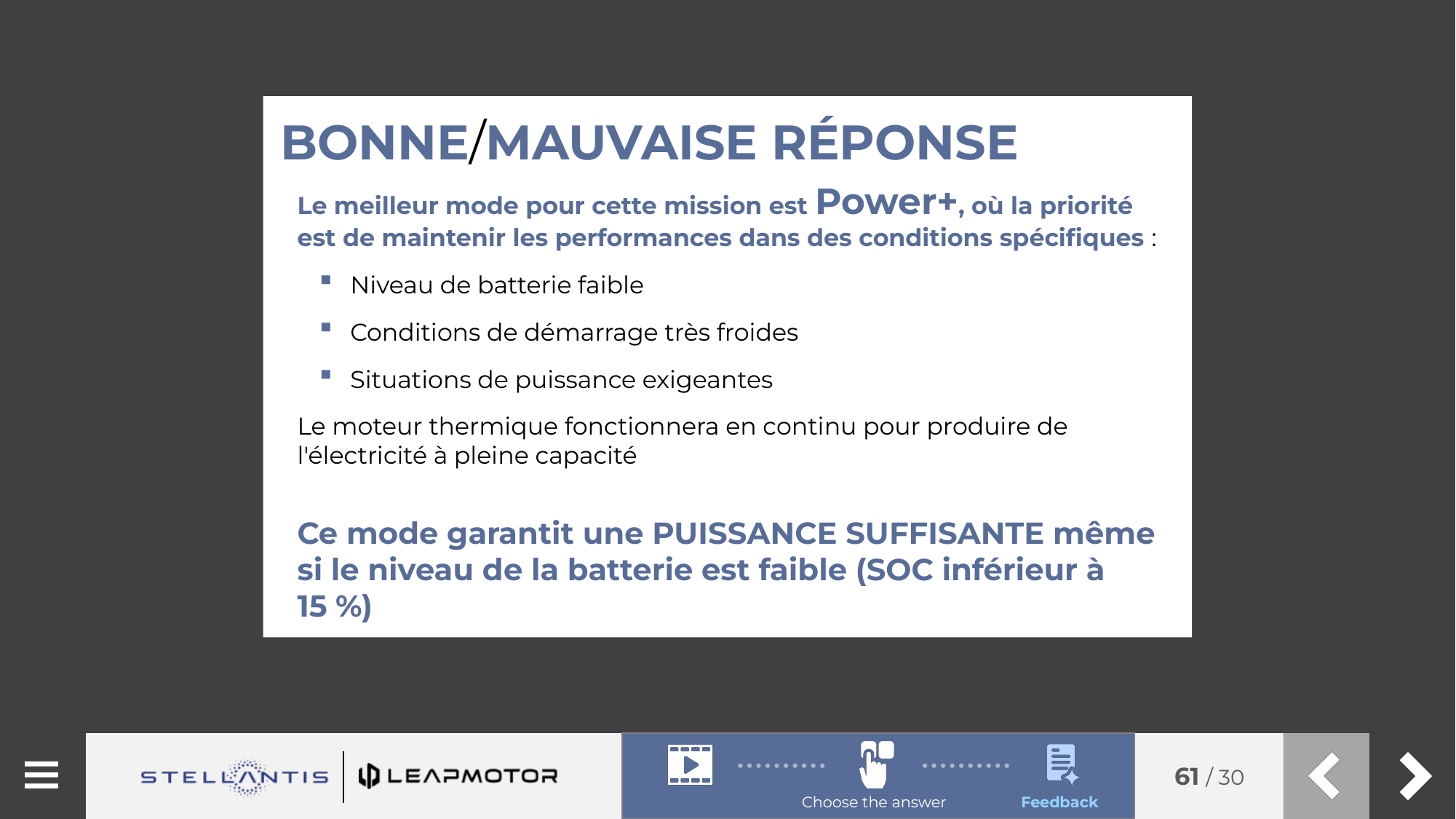

Bonne/mauvaise réponse
Le meilleur mode pour cette mission est Power+, où la priorité est de maintenir les performances dans des conditions spécifiques :
Niveau de batterie faible
Conditions de démarrage très froides
Situations de puissance exigeantes
Le moteur thermique fonctionnera en continu pour produire de l'électricité à pleine capacité
Ce mode garantit une PUISSANCE SUFFISANTE même si le niveau de la batterie est faible (SOC inférieur à 15 %)